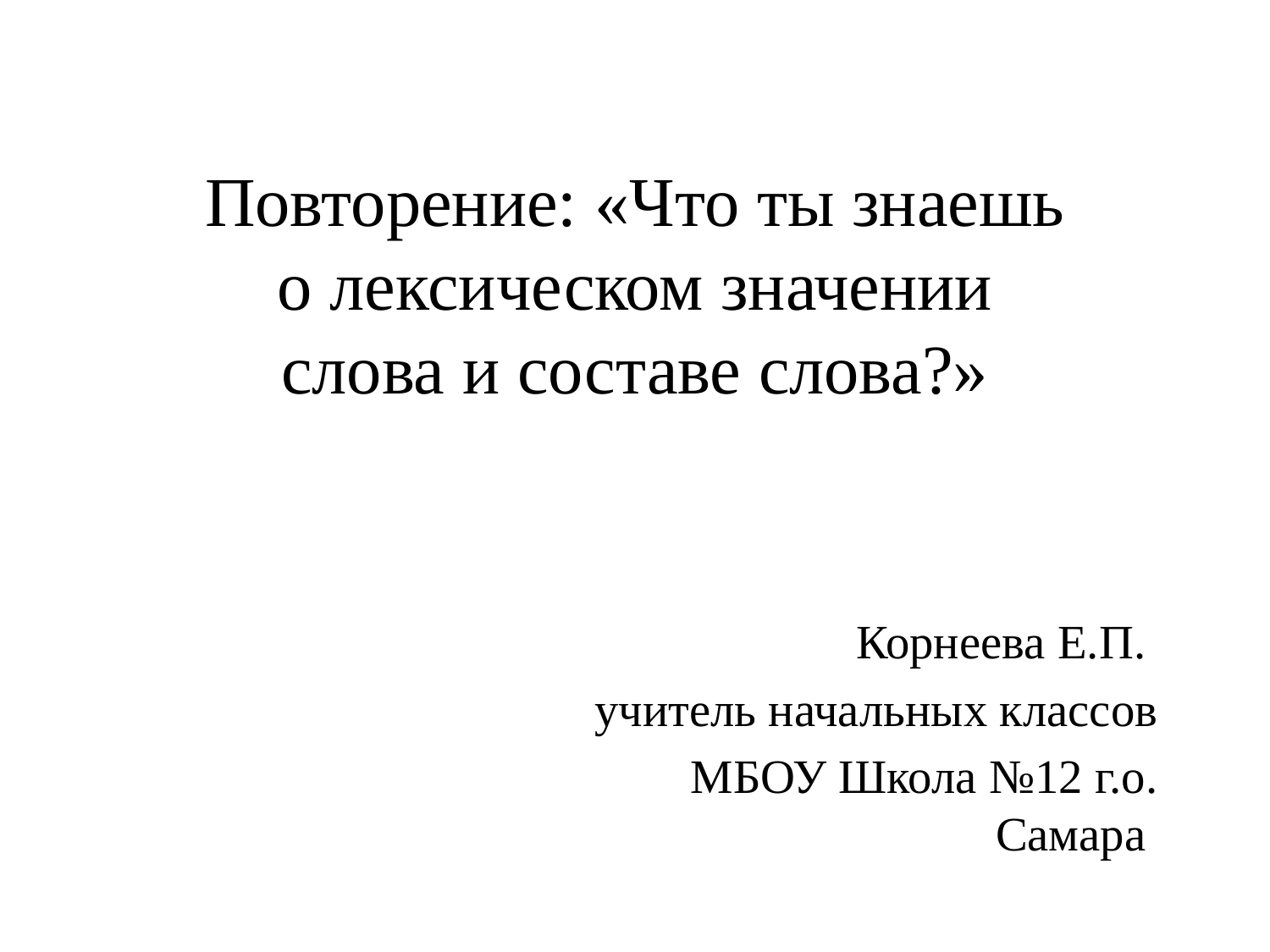

# Повторение: «Что ты знаешь о лексическом значении слова и составе слова?»
Корнеева Е.П.
учитель начальных классов
МБОУ Школа №12 г.о. Самара